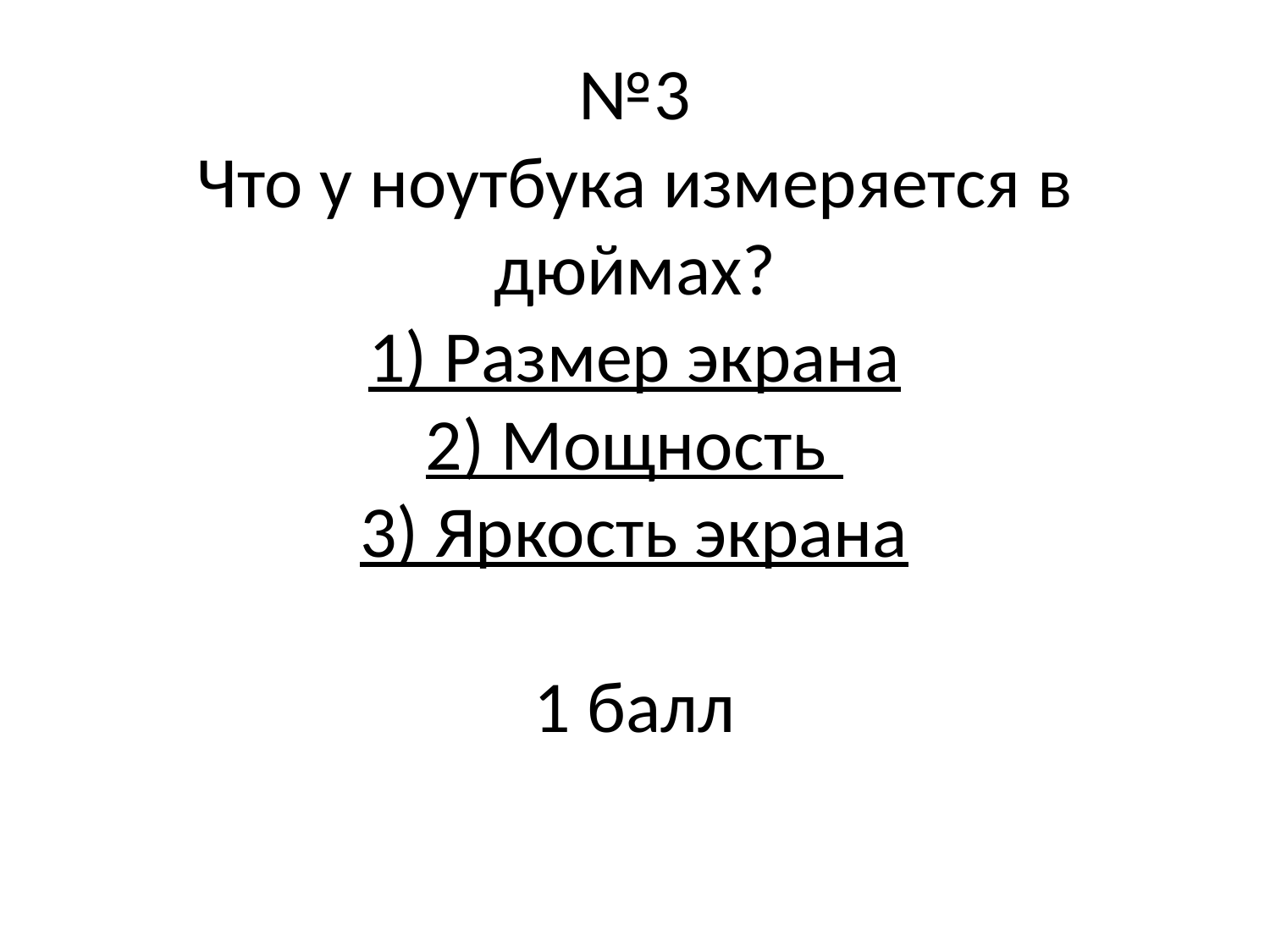

# №3 Что у ноутбука измеряется в дюймах? 1) Размер экрана 2) Мощность 3) Яркость экрана 1 балл